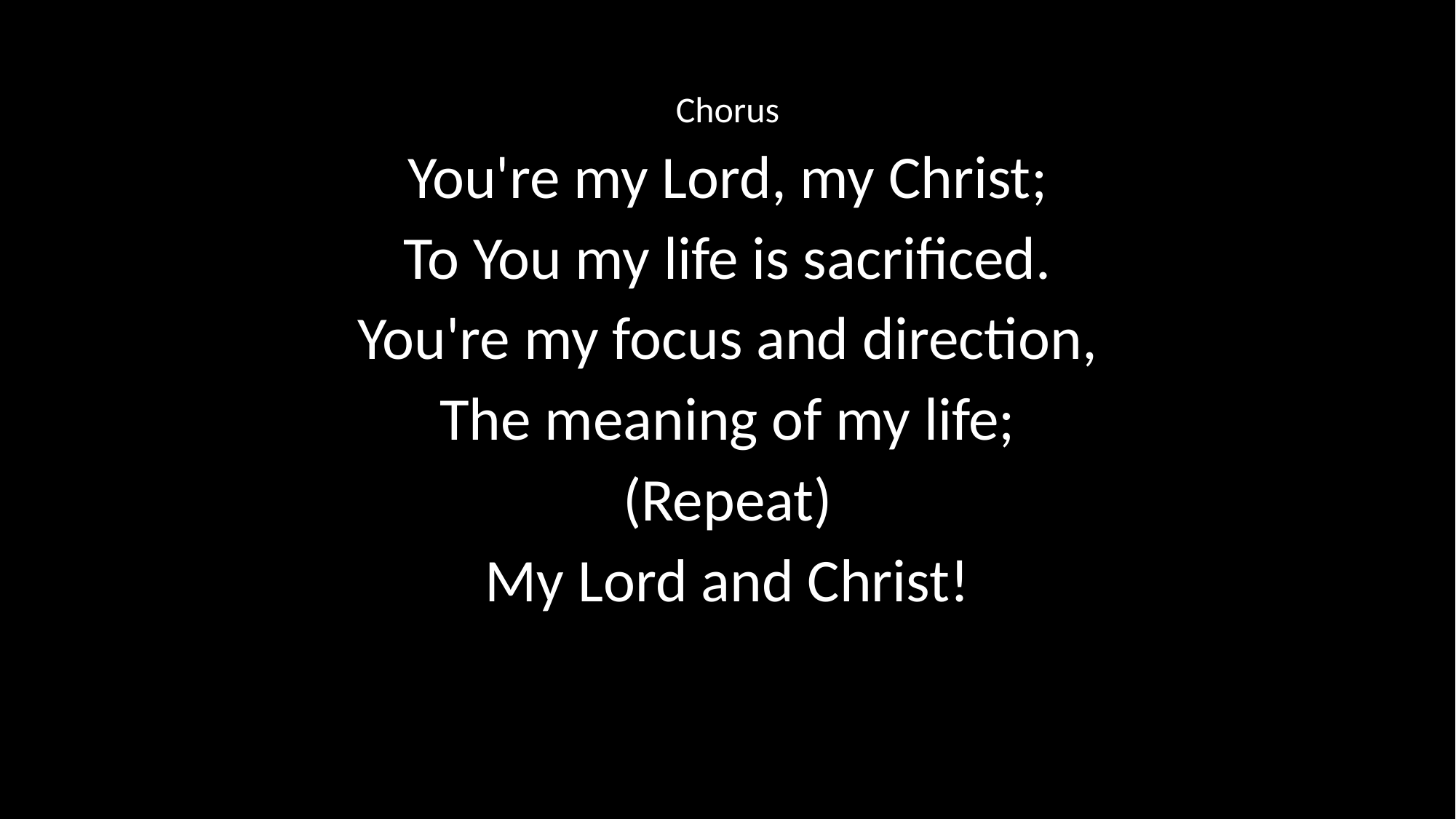

Chorus
You're my Lord, my Christ;
To You my life is sacrificed.
You're my focus and direction,
The meaning of my life;
(Repeat)
My Lord and Christ!